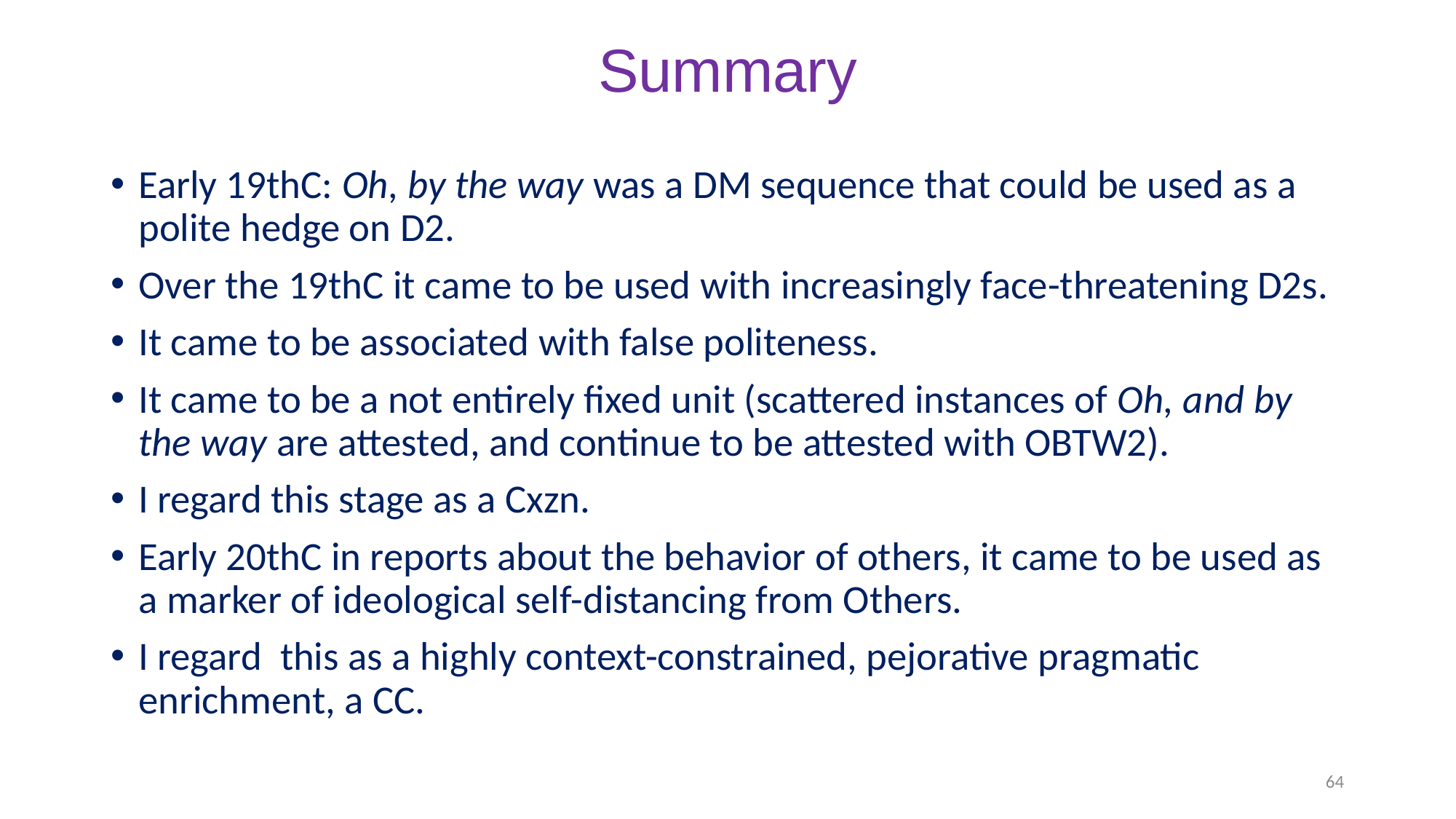

# Summary
Early 19thC: Oh, by the way was a DM sequence that could be used as a polite hedge on D2.
Over the 19thC it came to be used with increasingly face-threatening D2s.
It came to be associated with false politeness.
It came to be a not entirely fixed unit (scattered instances of Oh, and by the way are attested, and continue to be attested with OBTW2).
I regard this stage as a Cxzn.
Early 20thC in reports about the behavior of others, it came to be used as a marker of ideological self-distancing from Others.
I regard  this as a highly context-constrained, pejorative pragmatic enrichment, a CC.

64